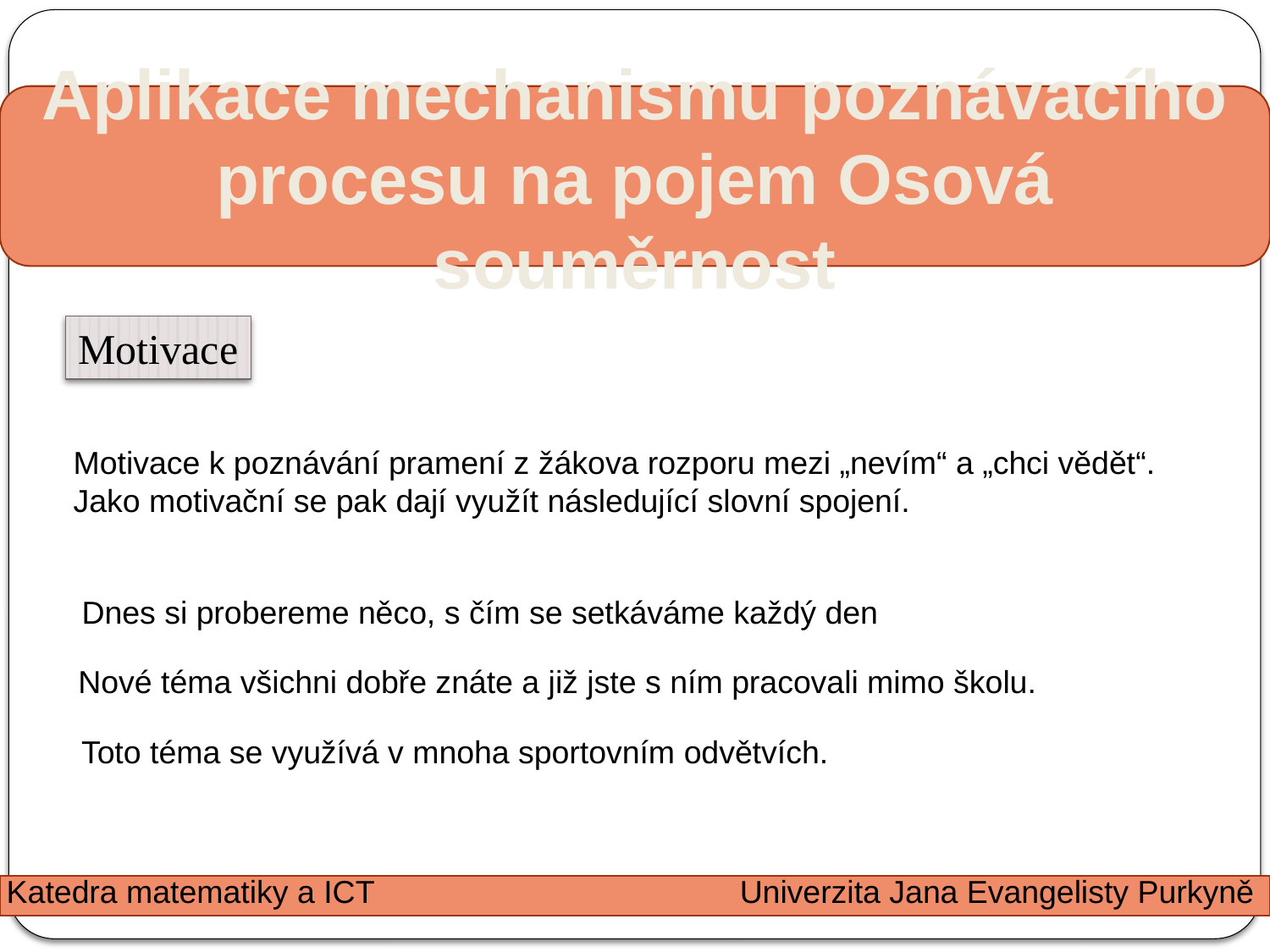

Aplikace mechanismu poznávacího procesu na pojem Osová souměrnost
Motivace
Motivace k poznávání pramení z žákova rozporu mezi „nevím“ a „chci vědět“.
Jako motivační se pak dají využít následující slovní spojení.
Dnes si probereme něco, s čím se setkáváme každý den
Nové téma všichni dobře znáte a již jste s ním pracovali mimo školu.
Toto téma se využívá v mnoha sportovním odvětvích.
Katedra matematiky a ICT
Univerzita Jana Evangelisty Purkyně